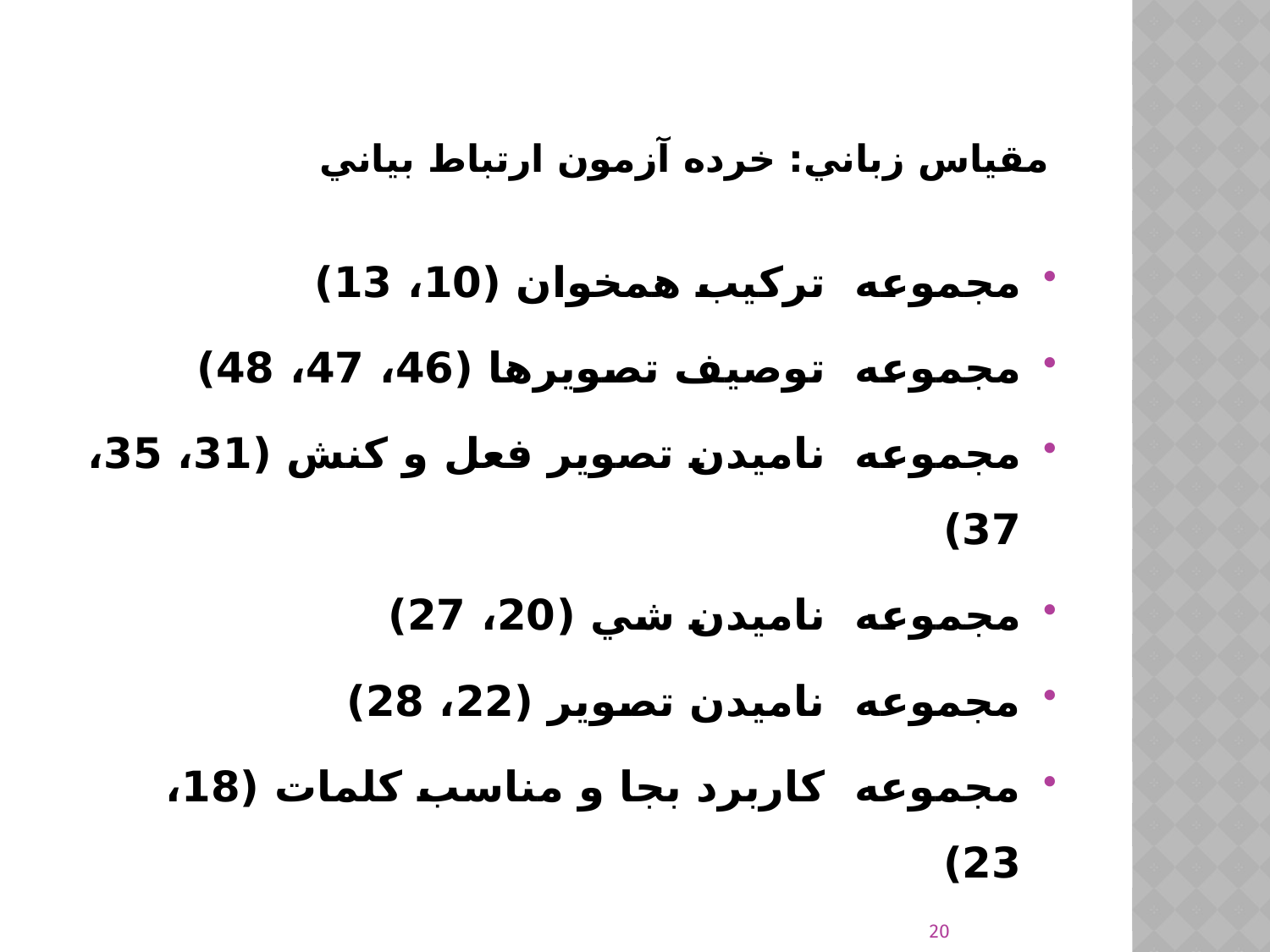

# مقياس زباني: خرده ‌آزمون ارتباط بياني
مجموعه  تركيب همخوان (10، 13)
مجموعه  توصيف تصويرها (46، 47، 48)
مجموعه  ناميدن تصوير فعل و كنش (31، 35، 37)
مجموعه  ناميدن شي (20، 27)
مجموعه  ناميدن تصوير (22، 28)
مجموعه  كاربرد بجا و مناسب كلمات (18، 23)

20